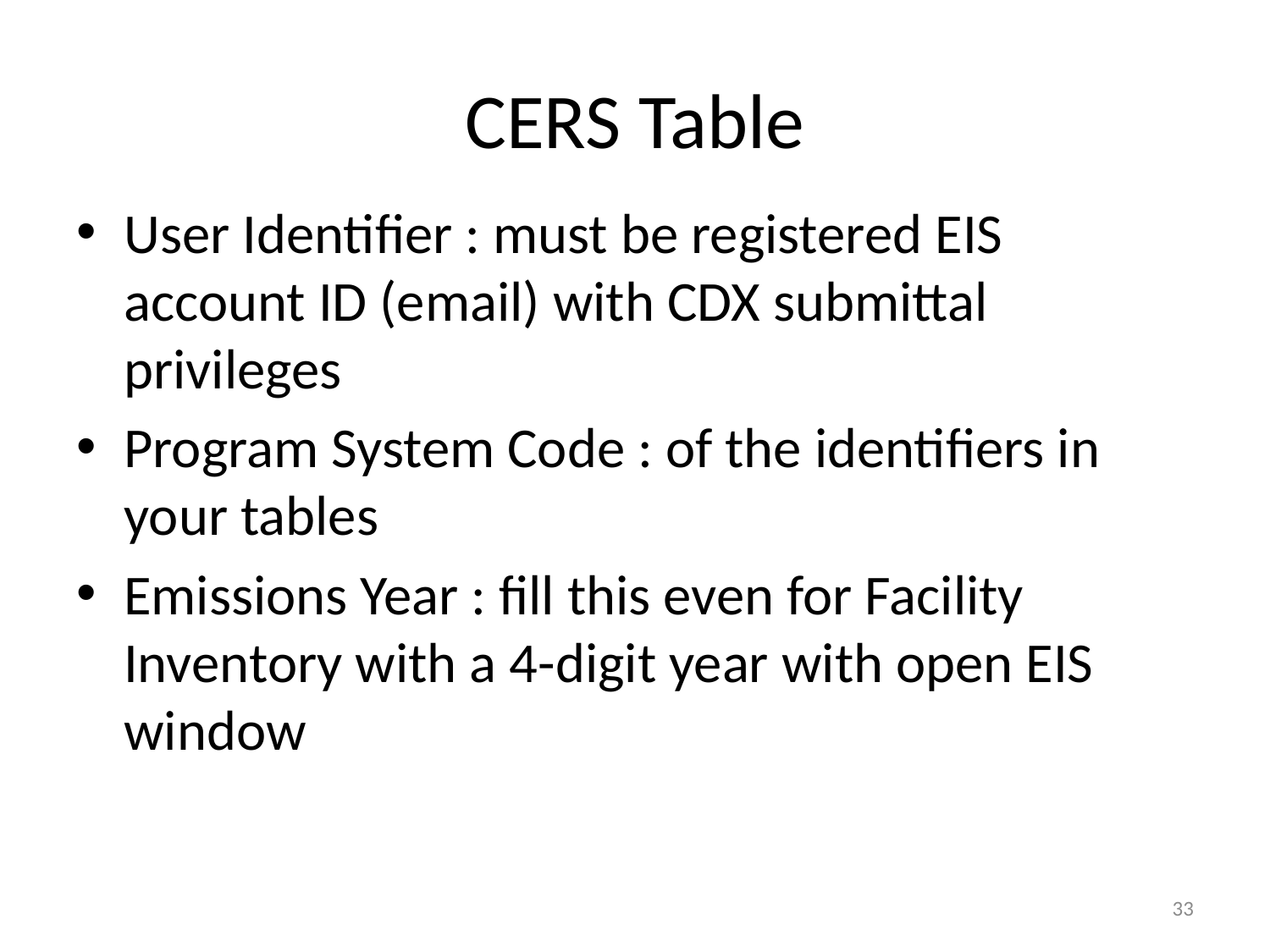

# CERS Table
User Identifier : must be registered EIS account ID (email) with CDX submittal privileges
Program System Code : of the identifiers in your tables
Emissions Year : fill this even for Facility Inventory with a 4-digit year with open EIS window
33